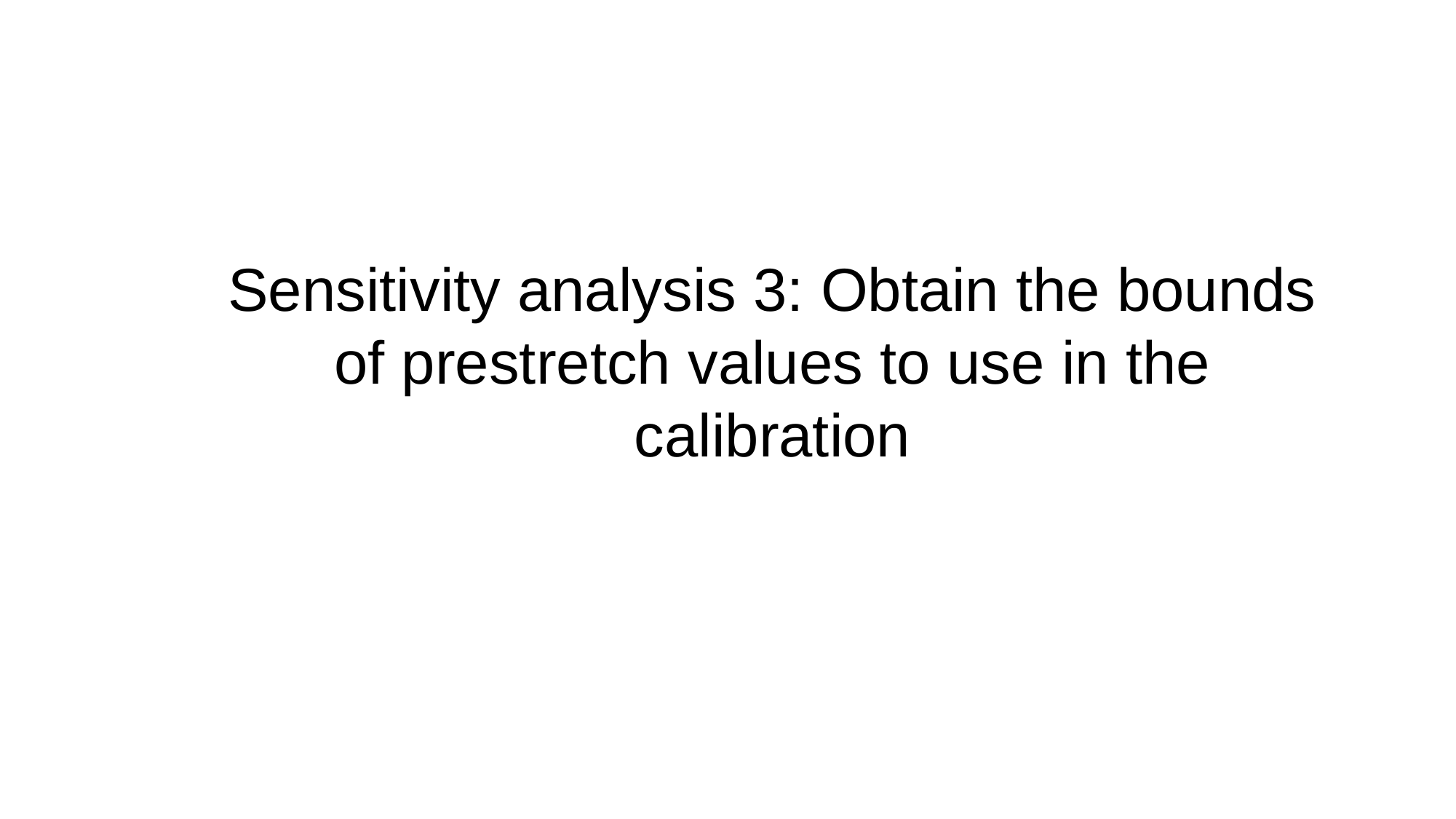

Sensitivity analysis 3: Obtain the bounds of prestretch values to use in the calibration